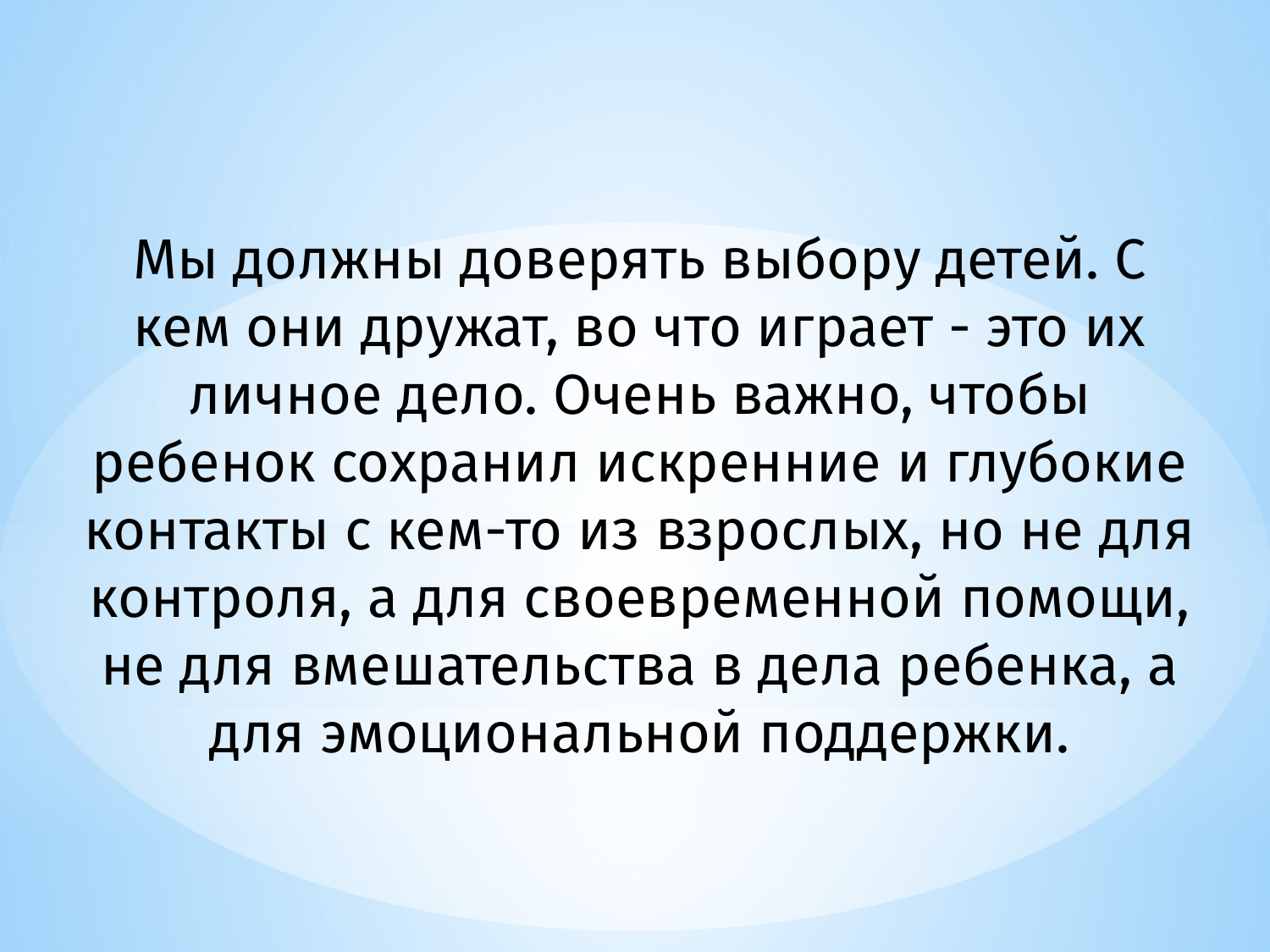

Мы должны доверять выбору детей. С кем они дружат, во что играет - это их личное дело. Очень важно, чтобы ребенок сохранил искренние и глубокие контакты с кем-то из взрослых, но не для контроля, а для своевременной помощи, не для вмешательства в дела ребенка, а для эмоциональной поддержки.